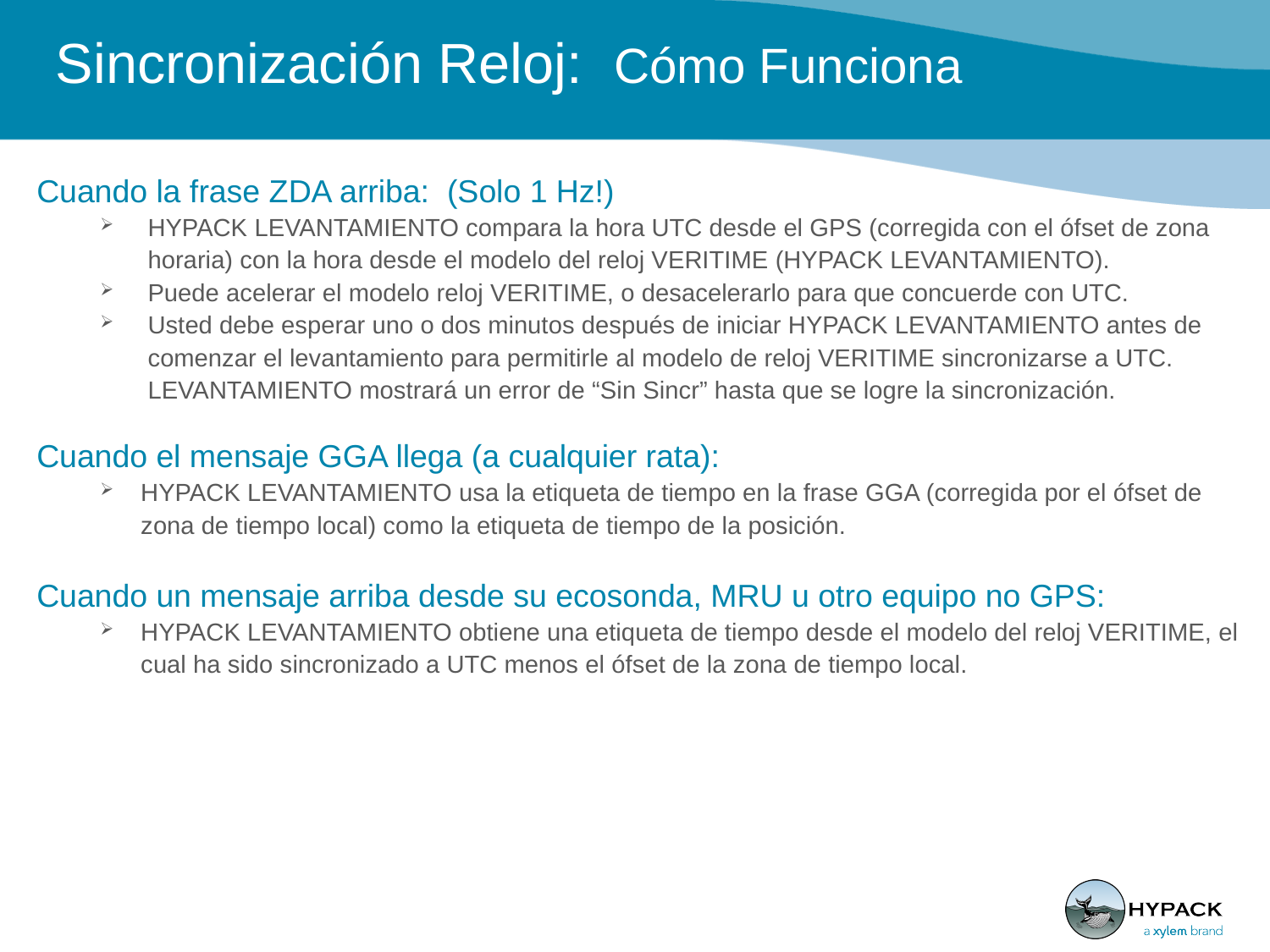

# Sincronización Reloj:  Cómo Funciona
Cuando la frase ZDA arriba:  (Solo 1 Hz!)
HYPACK LEVANTAMIENTO compara la hora UTC desde el GPS (corregida con el ófset de zona horaria) con la hora desde el modelo del reloj VERITIME (HYPACK LEVANTAMIENTO).
Puede acelerar el modelo reloj VERITIME, o desacelerarlo para que concuerde con UTC.
Usted debe esperar uno o dos minutos después de iniciar HYPACK LEVANTAMIENTO antes de comenzar el levantamiento para permitirle al modelo de reloj VERITIME sincronizarse a UTC.  LEVANTAMIENTO mostrará un error de “Sin Sincr” hasta que se logre la sincronización.

Cuando el mensaje GGA llega (a cualquier rata):
HYPACK LEVANTAMIENTO usa la etiqueta de tiempo en la frase GGA (corregida por el ófset de zona de tiempo local) como la etiqueta de tiempo de la posición.

Cuando un mensaje arriba desde su ecosonda, MRU u otro equipo no GPS:
HYPACK LEVANTAMIENTO obtiene una etiqueta de tiempo desde el modelo del reloj VERITIME, el cual ha sido sincronizado a UTC menos el ófset de la zona de tiempo local.